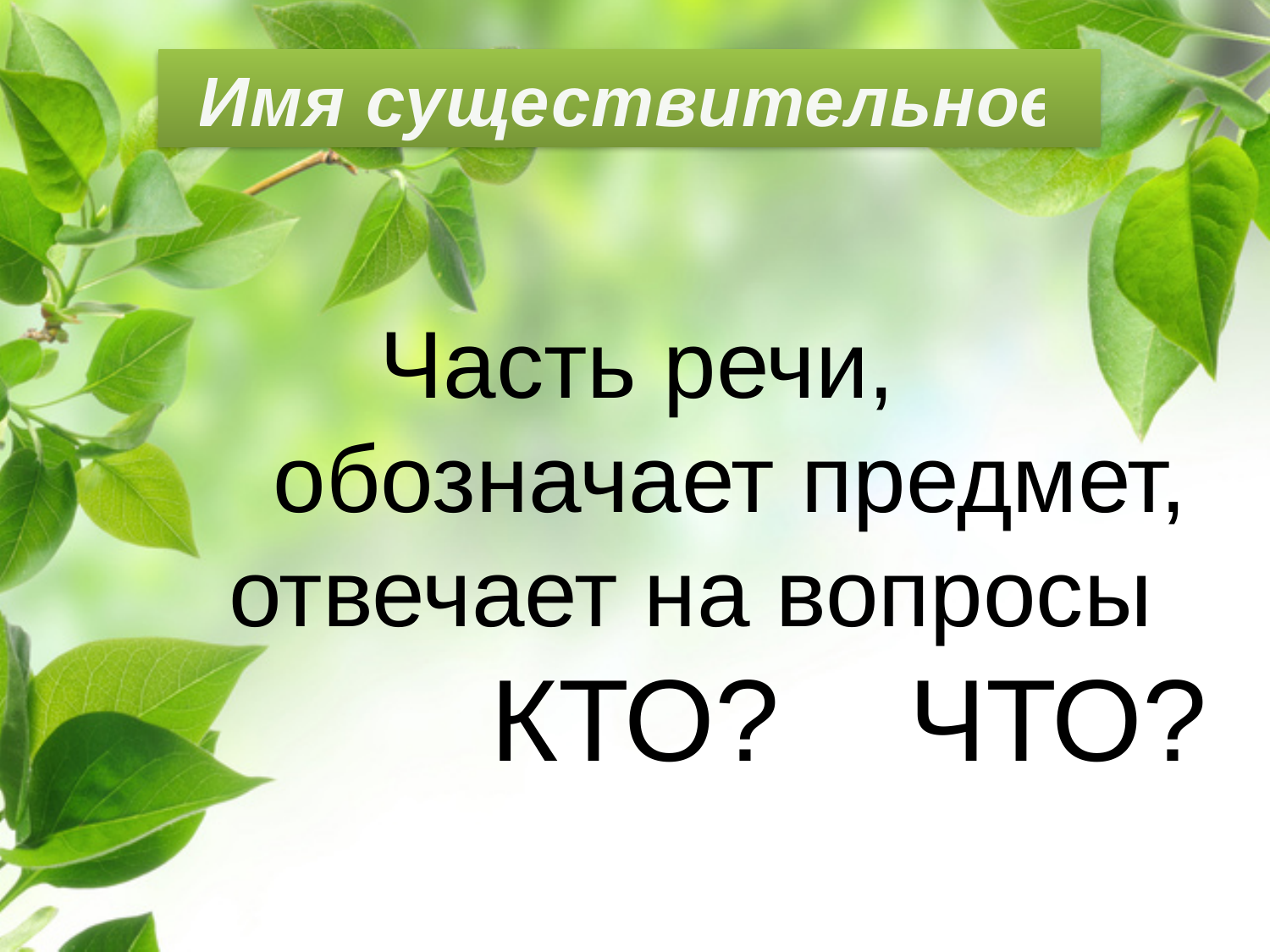

Имя существительное
Часть речи,        обозначает предмет, отвечает на вопросы             КТО?    ЧТО?